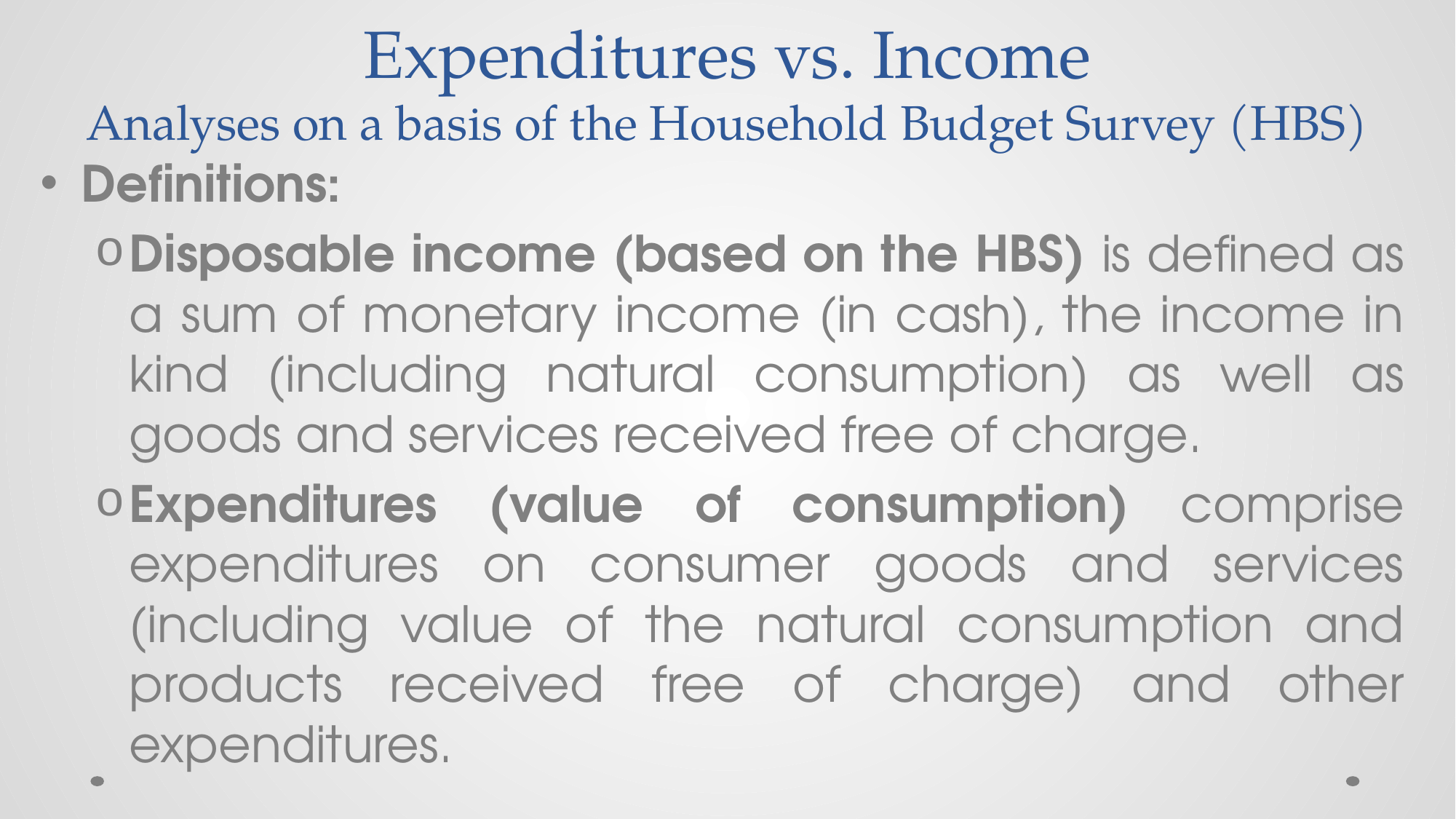

# Expenditures vs. Income Analyses on a basis of the Household Budget Survey (HBS)
Definitions:
Disposable income (based on the HBS) is defined as a sum of monetary income (in cash), the income in kind (including natural consumption) as well as goods and services received free of charge.
Expenditures (value of consumption) comprise expenditures on consumer goods and services (including value of the natural consumption and products received free of charge) and other expenditures.